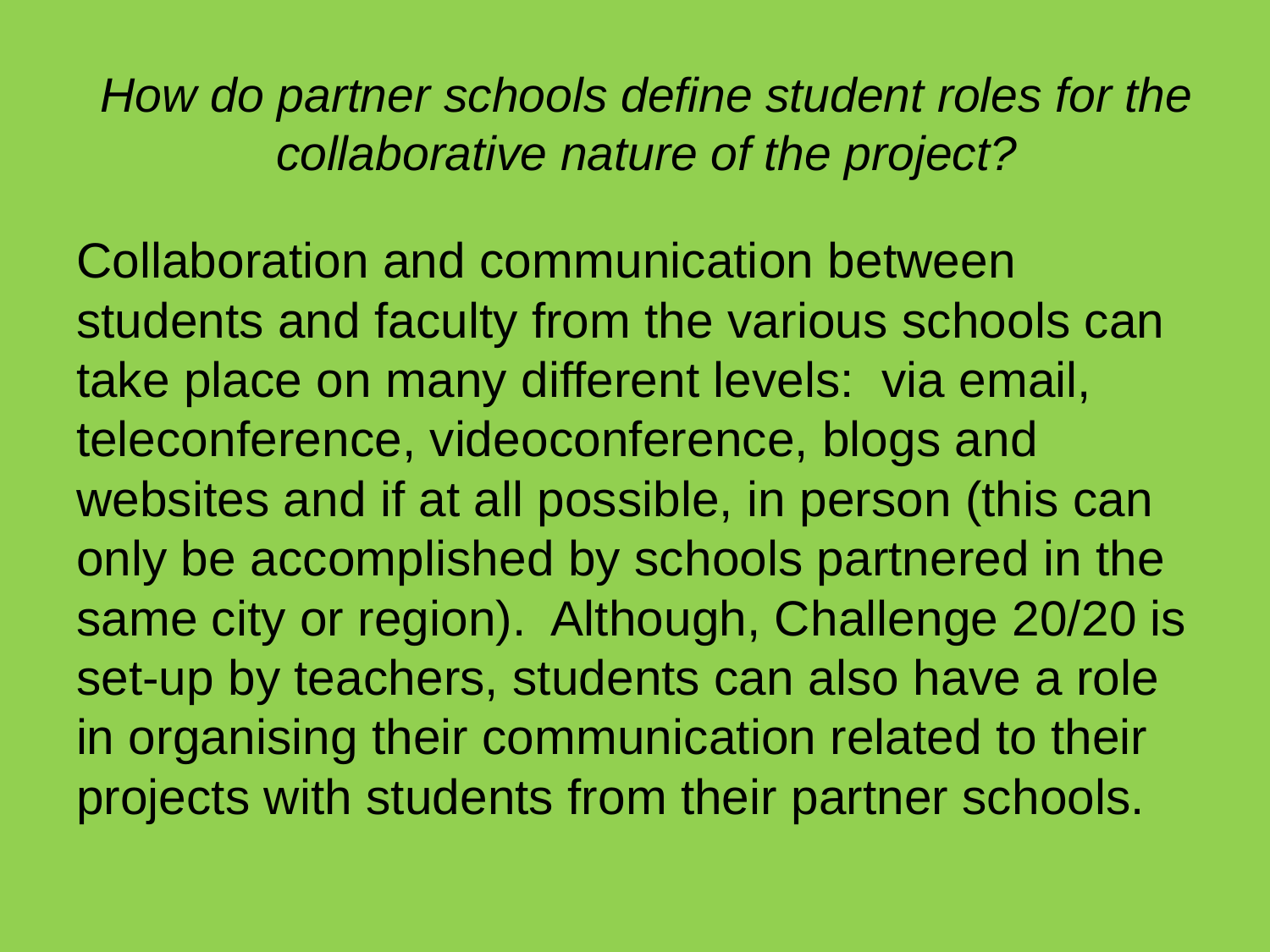

# How do partner schools define student roles for the collaborative nature of the project?
Collaboration and communication between students and faculty from the various schools can take place on many different levels:  via email, teleconference, videoconference, blogs and websites and if at all possible, in person (this can only be accomplished by schools partnered in the same city or region).  Although, Challenge 20/20 is set-up by teachers, students can also have a role in organising their communication related to their projects with students from their partner schools.